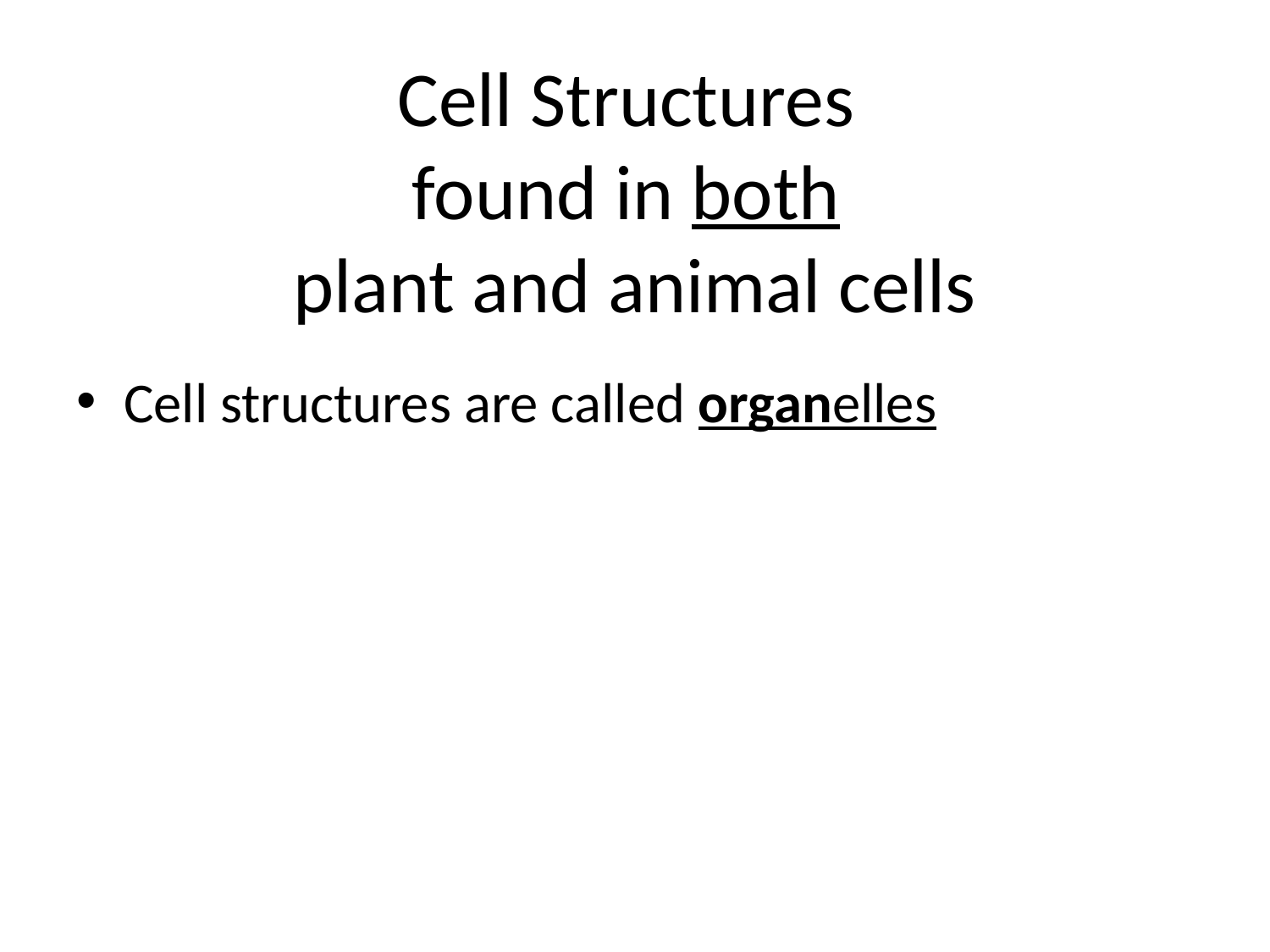

# Cell Structures found in both plant and animal cells
Cell structures are called organelles